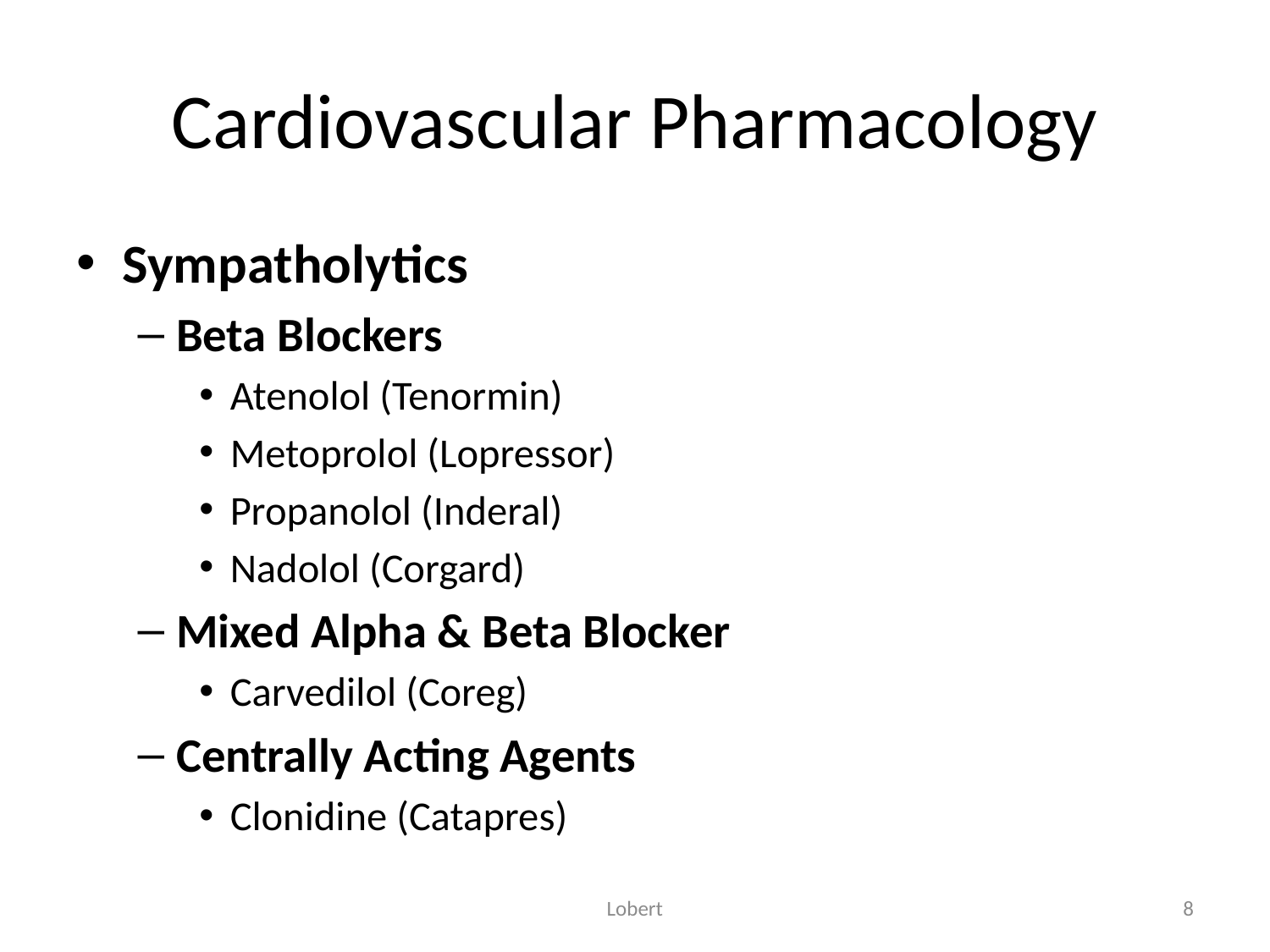

# Cardiovascular Pharmacology
Sympatholytics
Beta Blockers
Atenolol (Tenormin)
Metoprolol (Lopressor)
Propanolol (Inderal)
Nadolol (Corgard)
Mixed Alpha & Beta Blocker
Carvedilol (Coreg)
Centrally Acting Agents
Clonidine (Catapres)

Lobert
8